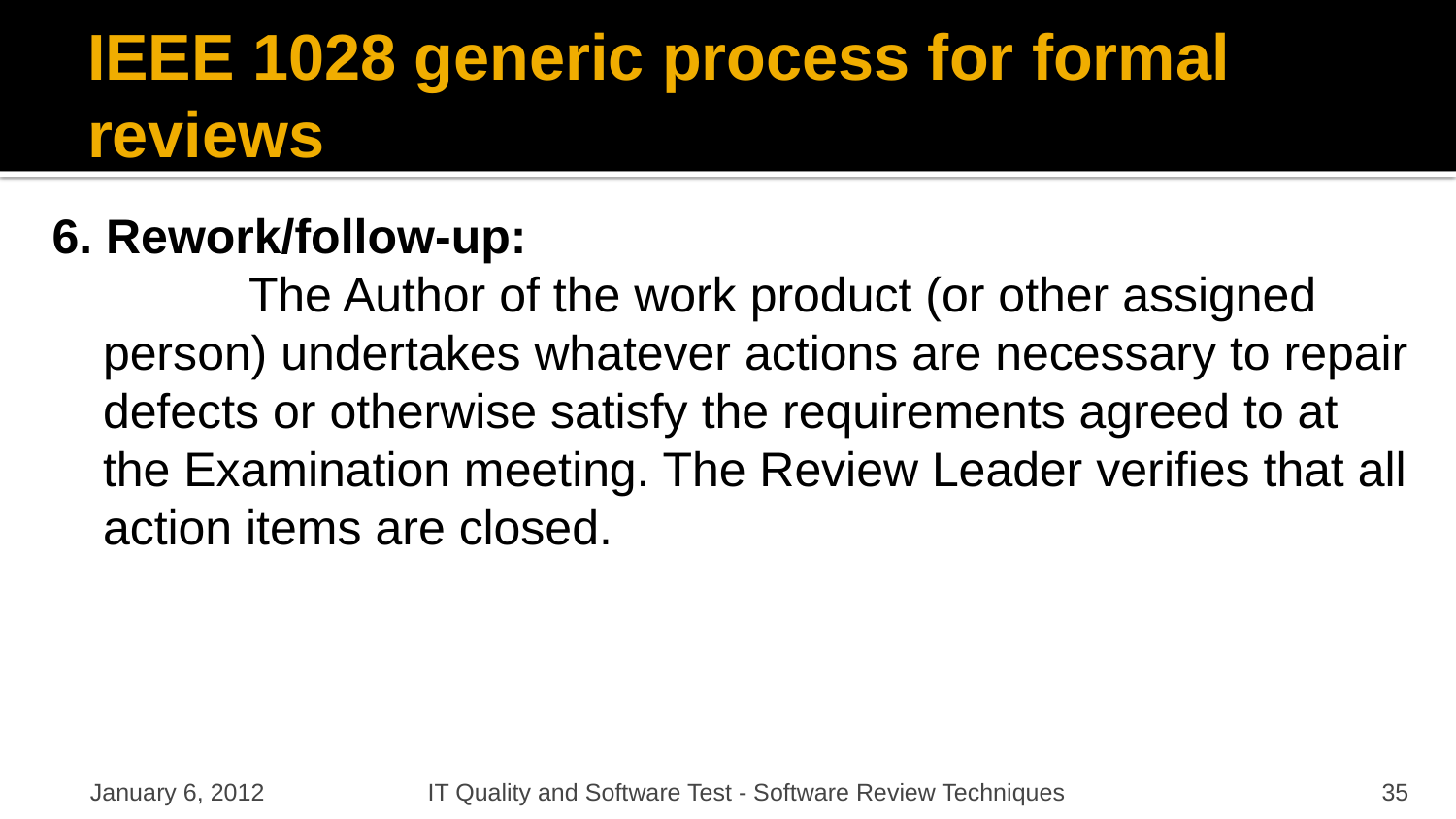

# IEEE 1028 generic process for formal reviews
6. Rework/follow-up:
		The Author of the work product (or other assigned person) undertakes whatever actions are necessary to repair defects or otherwise satisfy the requirements agreed to at the Examination meeting. The Review Leader verifies that all action items are closed.
January 6, 2012
IT Quality and Software Test - Software Review Techniques
35